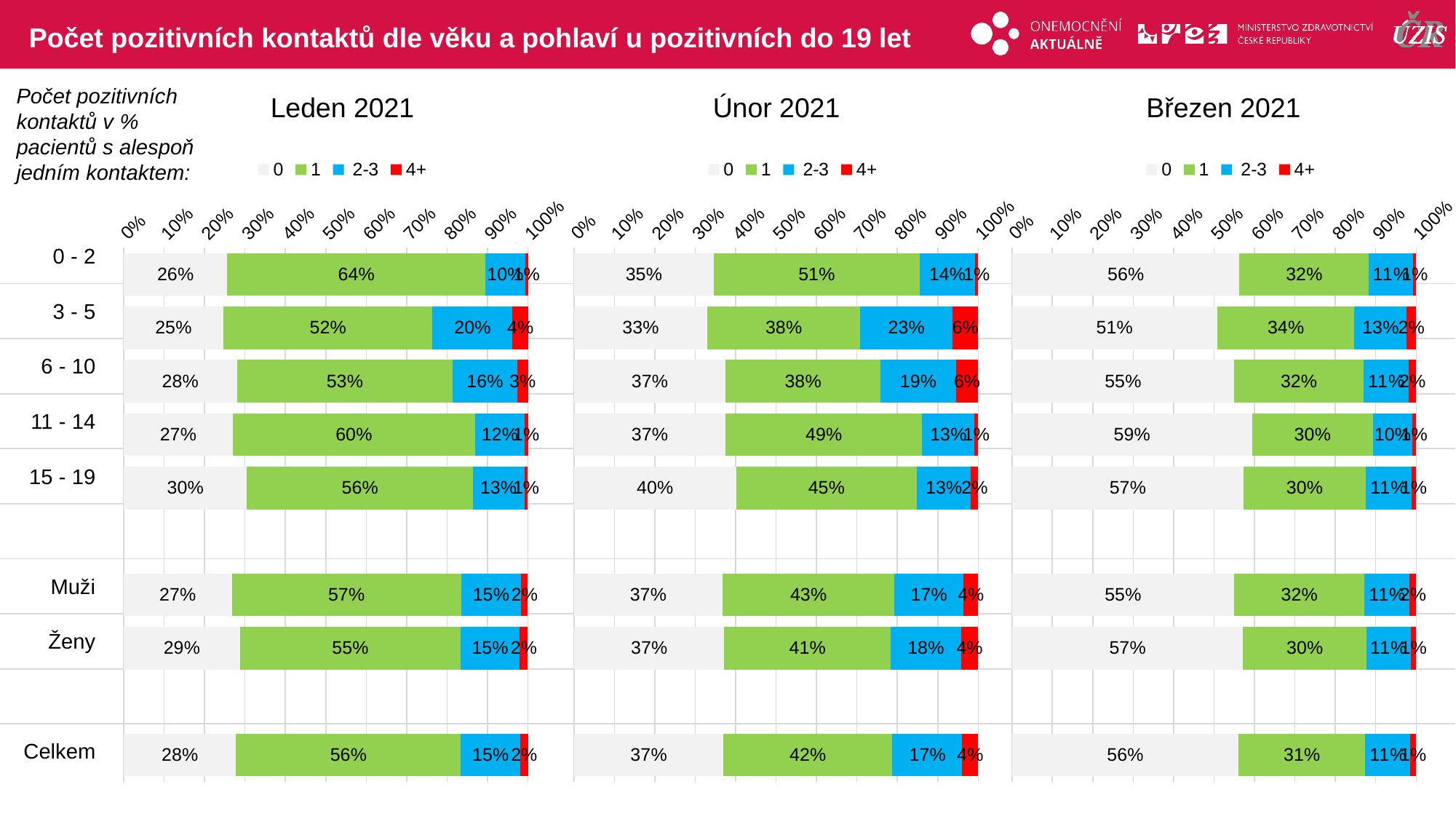

# Počet pozitivních kontaktů dle věku a pohlaví u pozitivních do 19 let
Počet pozitivních kontaktů v % pacientů s alespoň jedním kontaktem:
Leden 2021
Únor 2021
Březen 2021

### Chart

| Category | 0 | 1 |  2-3 | 4+ |
|---|---|---|---|---|
| ≤ 19 | 0.2558635394456293 | 0.6385927505330488 | 0.09914712153518125 | 0.006396588486140727 |
| 20 - 39 | 0.24621461487820923 | 0.5177748518762344 | 0.19815668202764988 | 0.037853851217906506 |
| 40 - 59 | 0.2798877455565941 | 0.5337698783910215 | 0.1601496725912062 | 0.026192703461178687 |
| 60 - 79 | 0.2695227765726684 | 0.5997830802603028 | 0.12228850325379607 | 0.008405639913232106 |
| 80+ | 0.3049432912475929 | 0.5583137170982245 | 0.1277551893858334 | 0.008987802268350097 |

### Chart

| Category | 0 | 1 |  2-3 | 4+ |
|---|---|---|---|---|
| ≤ 19 | 0.3452855245683931 | 0.5099601593625501 | 0.13678618857901723 | 0.00796812749003984 |
| 20 - 39 | 0.3298009821659346 | 0.3778754200051683 | 0.22899974153528022 | 0.06332385629361599 |
| 40 - 59 | 0.3747296879827001 | 0.3833796725362983 | 0.18643805993203622 | 0.05545257954896509 |
| 60 - 79 | 0.3748382923674001 | 0.4860931435963752 | 0.13033635187580875 | 0.008732212160413979 |
| 80+ | 0.40107382550335613 | 0.4469798657718107 | 0.13369127516778534 | 0.018255033557046968 |

### Chart

| Category | 0 | 1 |  2-3 | 4+ |
|---|---|---|---|---|
| ≤ 19 | 0.5627240143369175 | 0.3201911589008366 | 0.10991636798088404 | 0.007168458781362008 |
| 20 - 39 | 0.5078508341511293 | 0.33954857703630986 | 0.12855740922473033 | 0.02404317958783119 |
| 40 - 59 | 0.5492371705963935 | 0.32094313453536816 | 0.11123439667128987 | 0.018585298196948683 |
| 60 - 79 | 0.5938761776581427 | 0.29946164199192465 | 0.09724091520861375 | 0.00942126514131898 |
| 80+ | 0.5727840199750314 | 0.30212234706616764 | 0.11335830212234703 | 0.011735330836454422 |
| 0 - 2 |  |
| --- | --- |
| 3 - 5 |  |
| 6 - 10 |  |
| 11 - 14 |  |
| 15 - 19 |  |
|  |  |
| Muži |  |
| Ženy |  |
|  |  |
| Celkem |  |